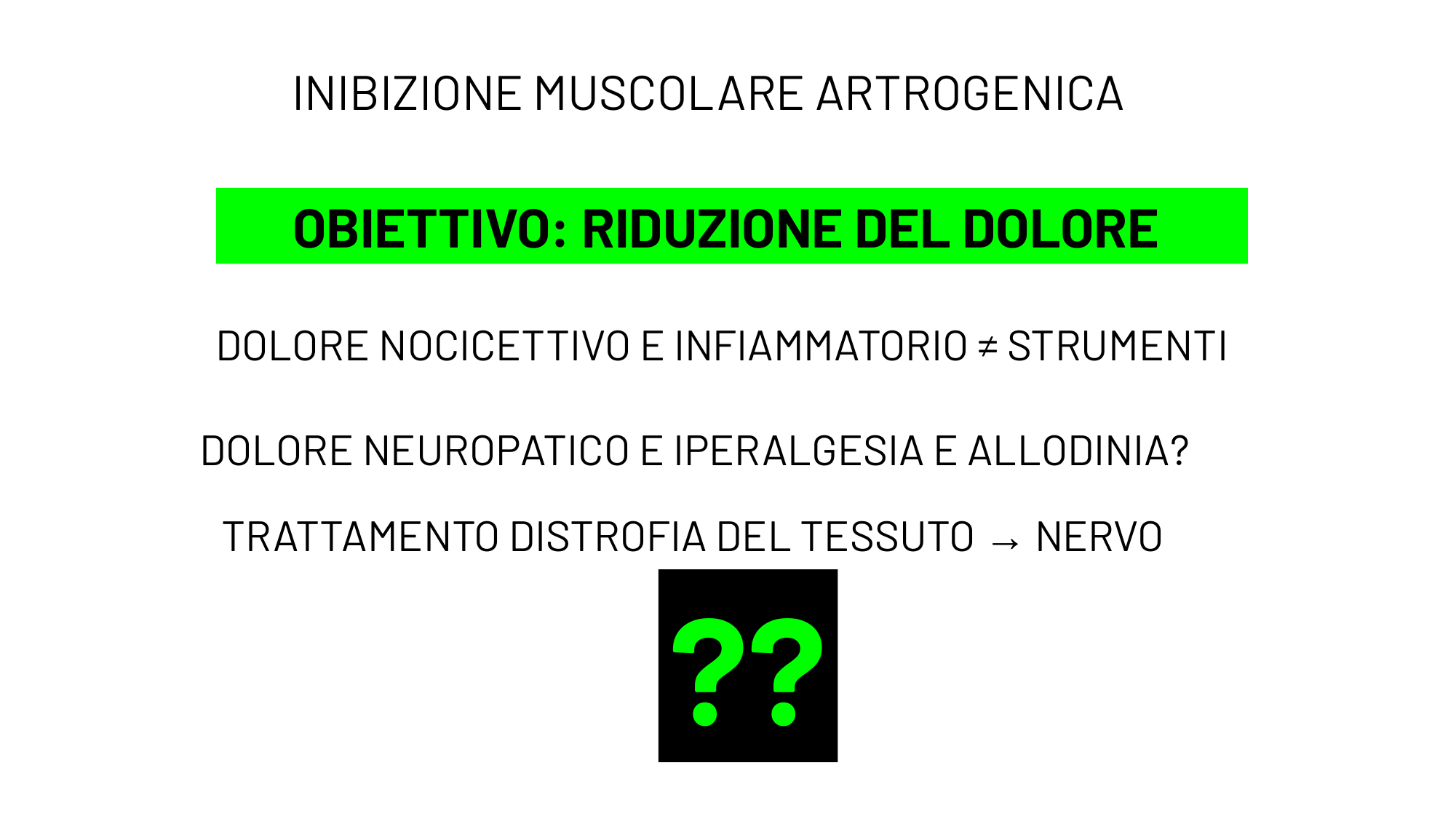

# INIBIZIONE MUSCOLARE ARTROGENICA
OBIETTIVO: RIDUZIONE DEL DOLORE
DOLORE NOCICETTIVO E INFIAMMATORIO ≠ STRUMENTI
DOLORE NEUROPATICO E IPERALGESIA E ALLODINIA?
TRATTAMENTO DISTROFIA DEL TESSUTO → NERVO
??